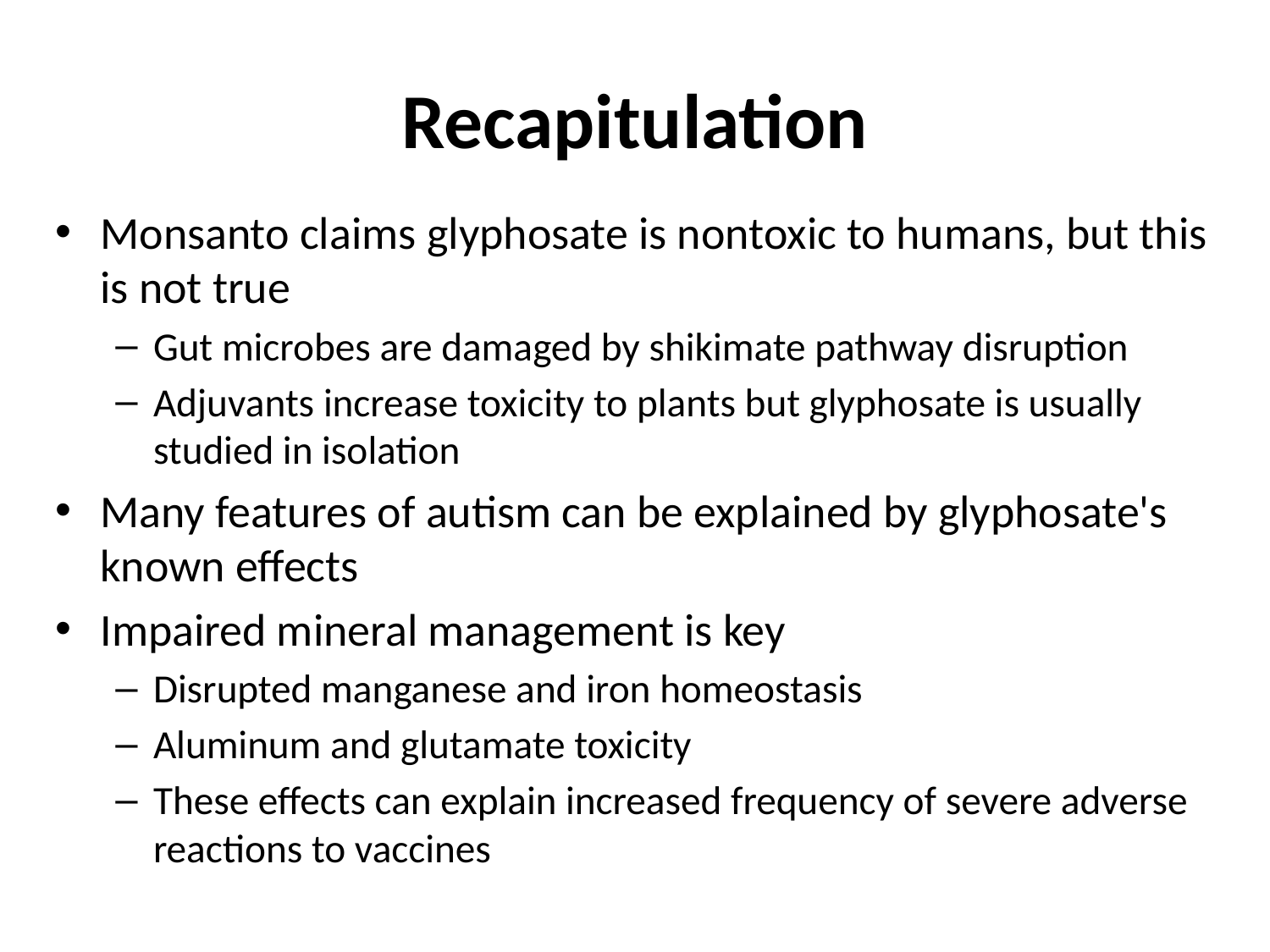

# Recapitulation
Monsanto claims glyphosate is nontoxic to humans, but this is not true
Gut microbes are damaged by shikimate pathway disruption
Adjuvants increase toxicity to plants but glyphosate is usually studied in isolation
Many features of autism can be explained by glyphosate's known effects
Impaired mineral management is key
Disrupted manganese and iron homeostasis
Aluminum and glutamate toxicity
These effects can explain increased frequency of severe adverse reactions to vaccines